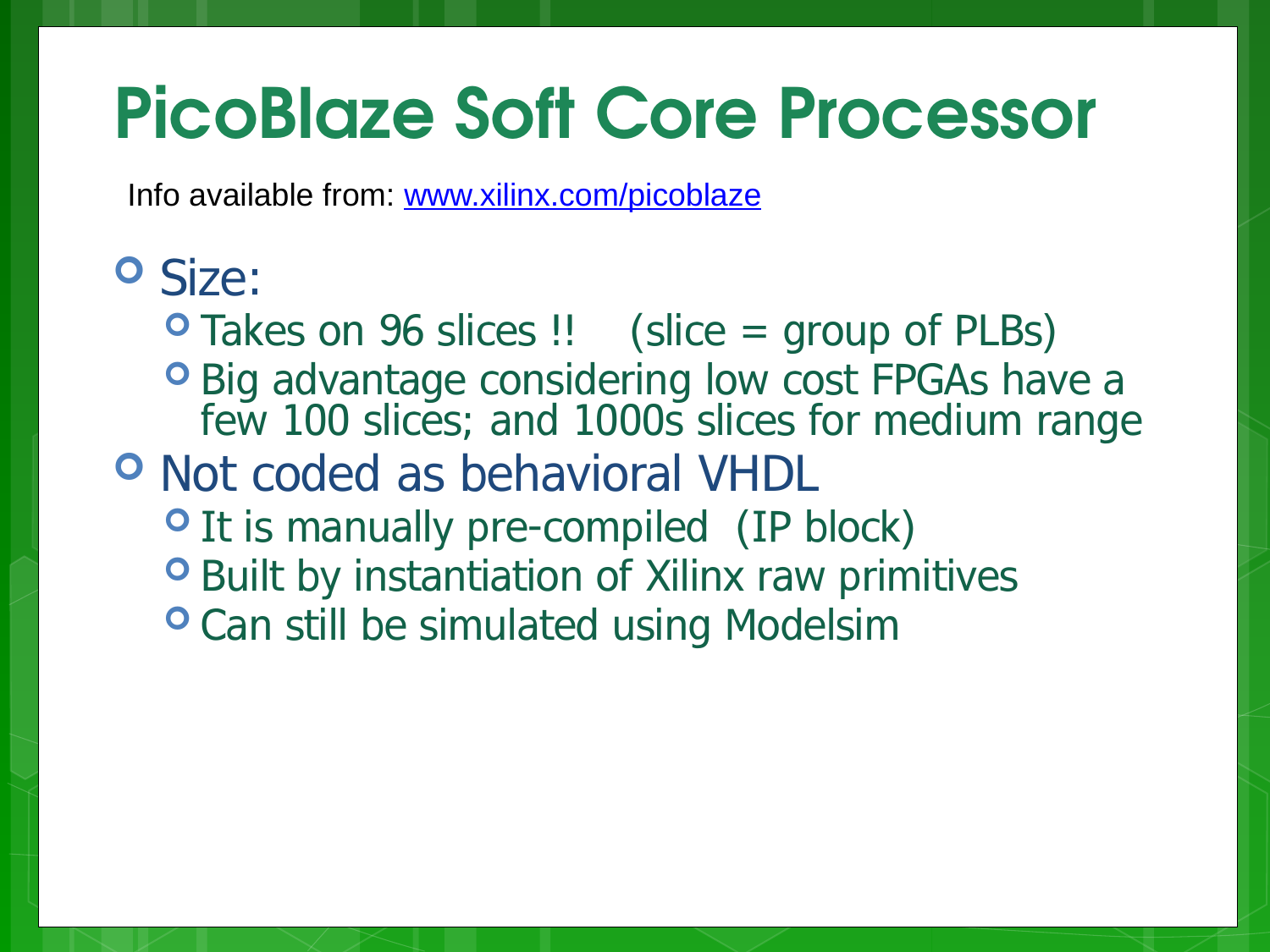

# PicoBlaze Soft Core Processor
Info available from: www.xilinx.com/picoblaze
Size:
Takes on 96 slices !!    (slice = group of PLBs)
Big advantage considering low cost FPGAs have a few 100 slices; and 1000s slices for medium range
Not coded as behavioral VHDL
It is manually pre-compiled  (IP block)
Built by instantiation of Xilinx raw primitives
Can still be simulated using Modelsim